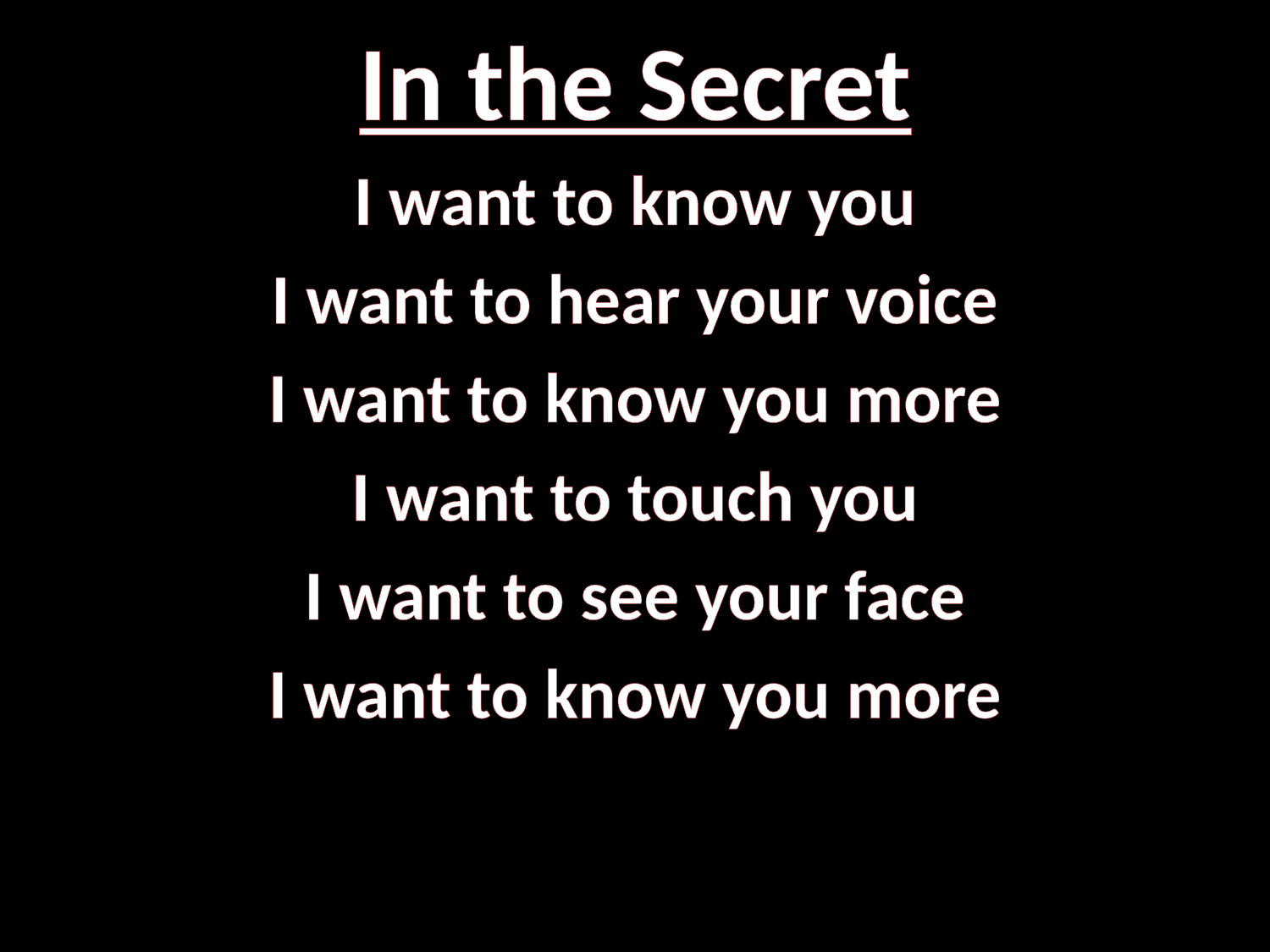

# In the Secret
I want to know you
I want to hear your voice
I want to know you more
I want to touch you
I want to see your face
I want to know you more